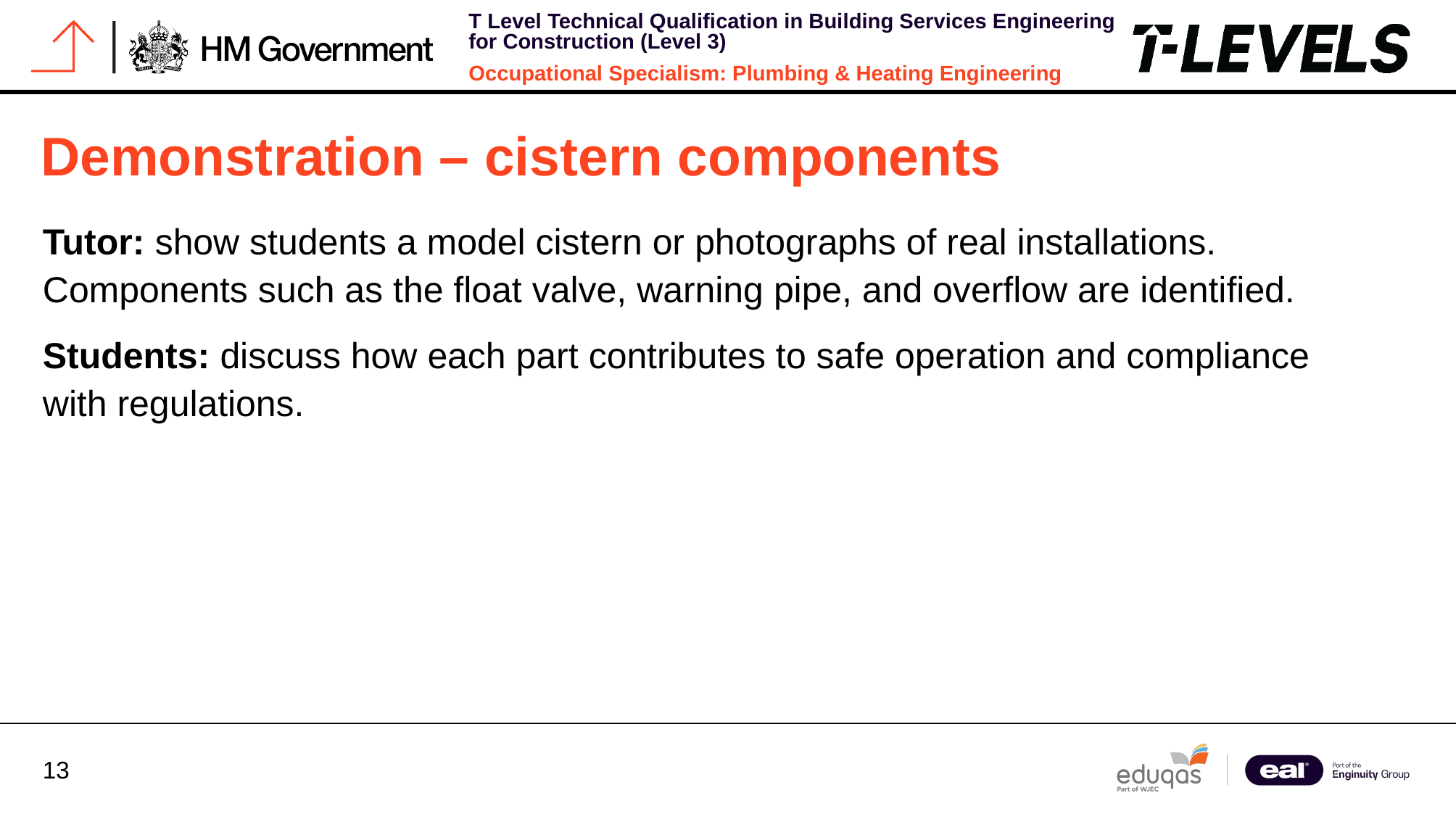

# Demonstration – cistern components
Tutor: show students a model cistern or photographs of real installations. Components such as the float valve, warning pipe, and overflow are identified.
Students: discuss how each part contributes to safe operation and compliance with regulations.